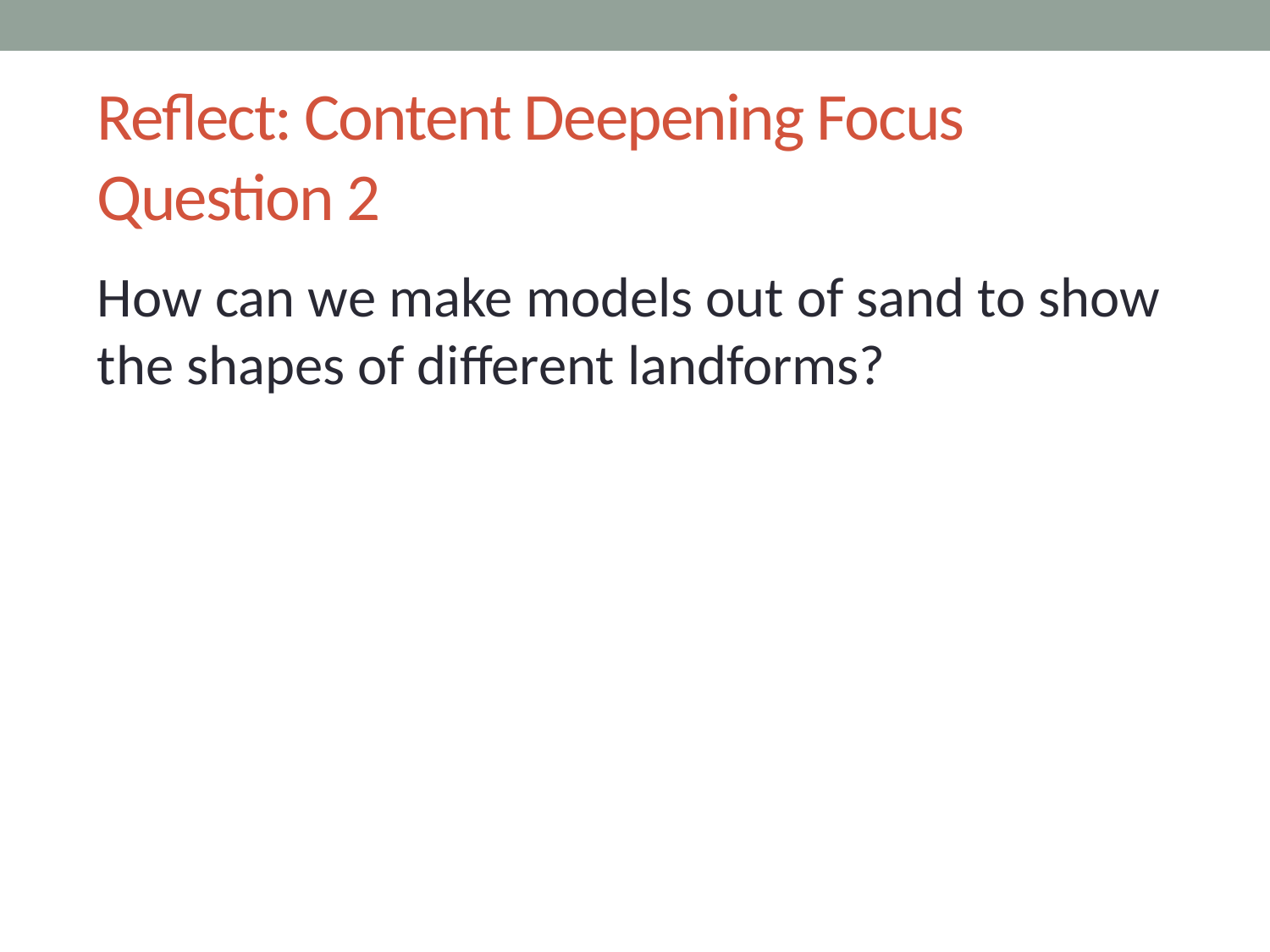

# Reflect: Content Deepening Focus Question 2
How can we make models out of sand to show the shapes of different landforms?